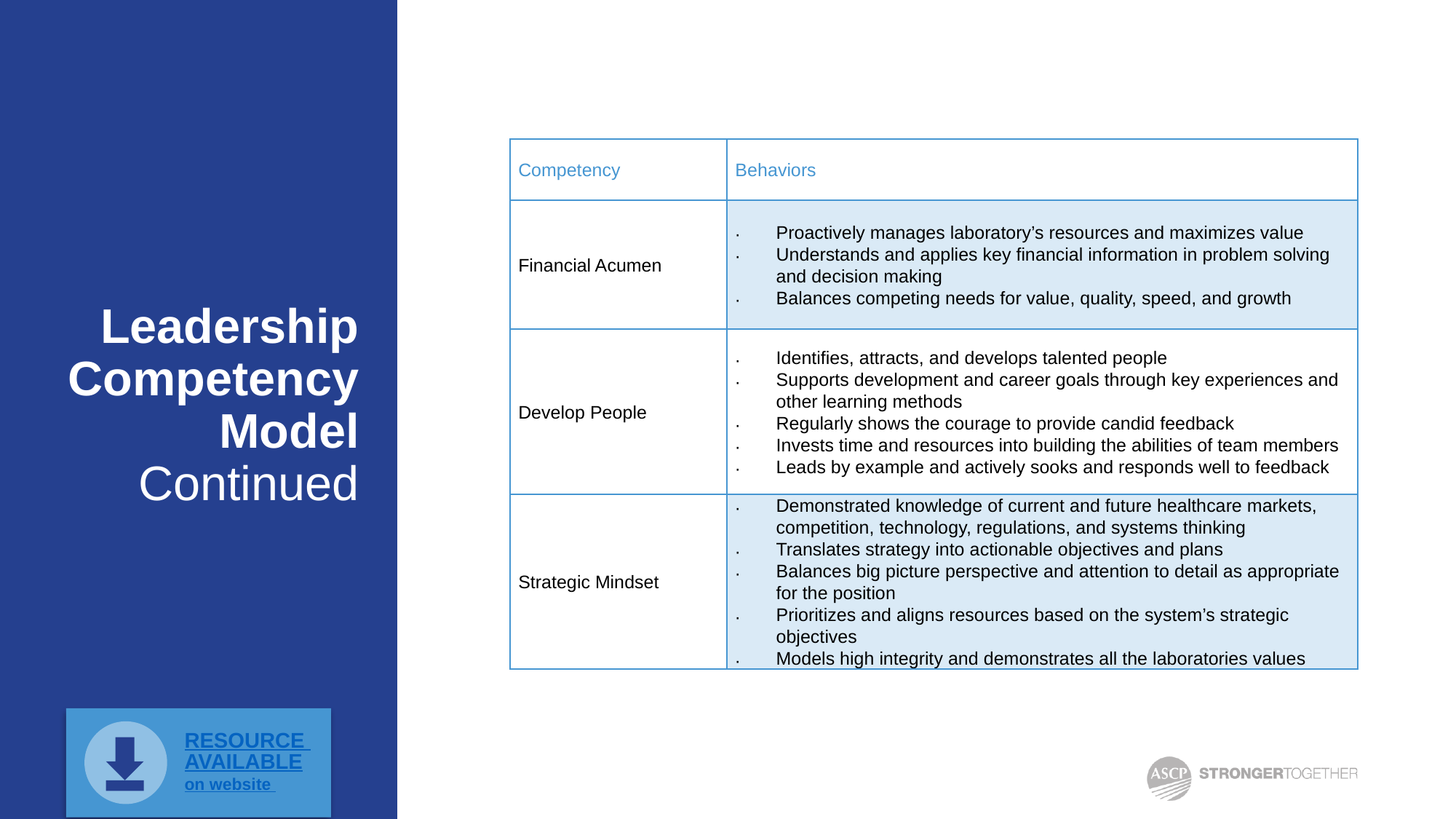

| Competency | Behaviors |
| --- | --- |
| Financial Acumen | Proactively manages laboratory’s resources and maximizes value Understands and applies key financial information in problem solving and decision making Balances competing needs for value, quality, speed, and growth |
| Develop People | Identifies, attracts, and develops talented people Supports development and career goals through key experiences and other learning methods Regularly shows the courage to provide candid feedback Invests time and resources into building the abilities of team members Leads by example and actively sooks and responds well to feedback |
| Strategic Mindset | Demonstrated knowledge of current and future healthcare markets, competition, technology, regulations, and systems thinking Translates strategy into actionable objectives and plans Balances big picture perspective and attention to detail as appropriate for the position Prioritizes and aligns resources based on the system’s strategic objectives Models high integrity and demonstrates all the laboratories values |
# Leadership Competency Model Continued

RESOURCE AVAILABLE
on website